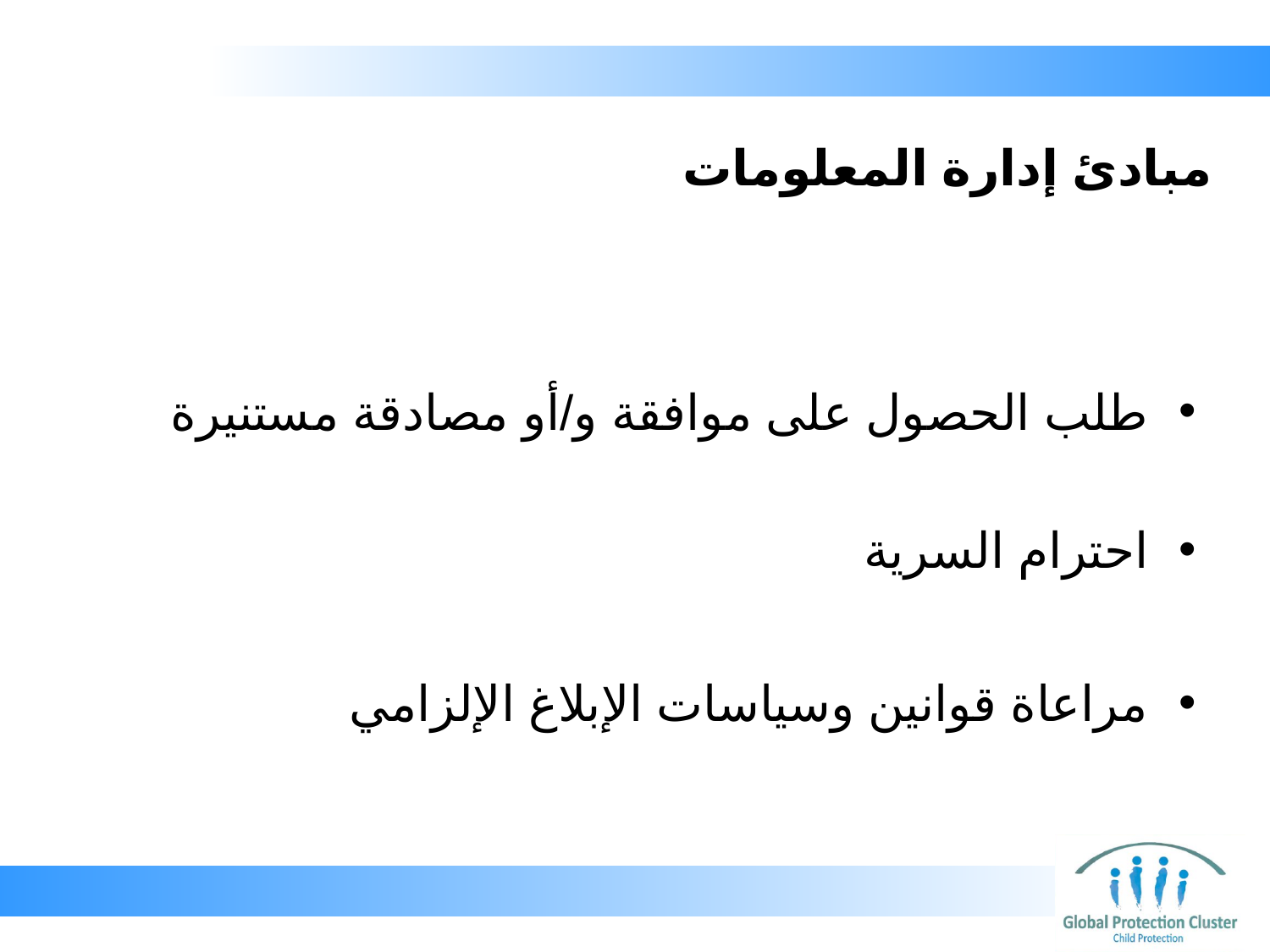

# مبادئ إدارة المعلومات

طلب الحصول على موافقة و/أو مصادقة مستنيرة

احترام السرية

مراعاة قوانين وسياسات الإبلاغ الإلزامي